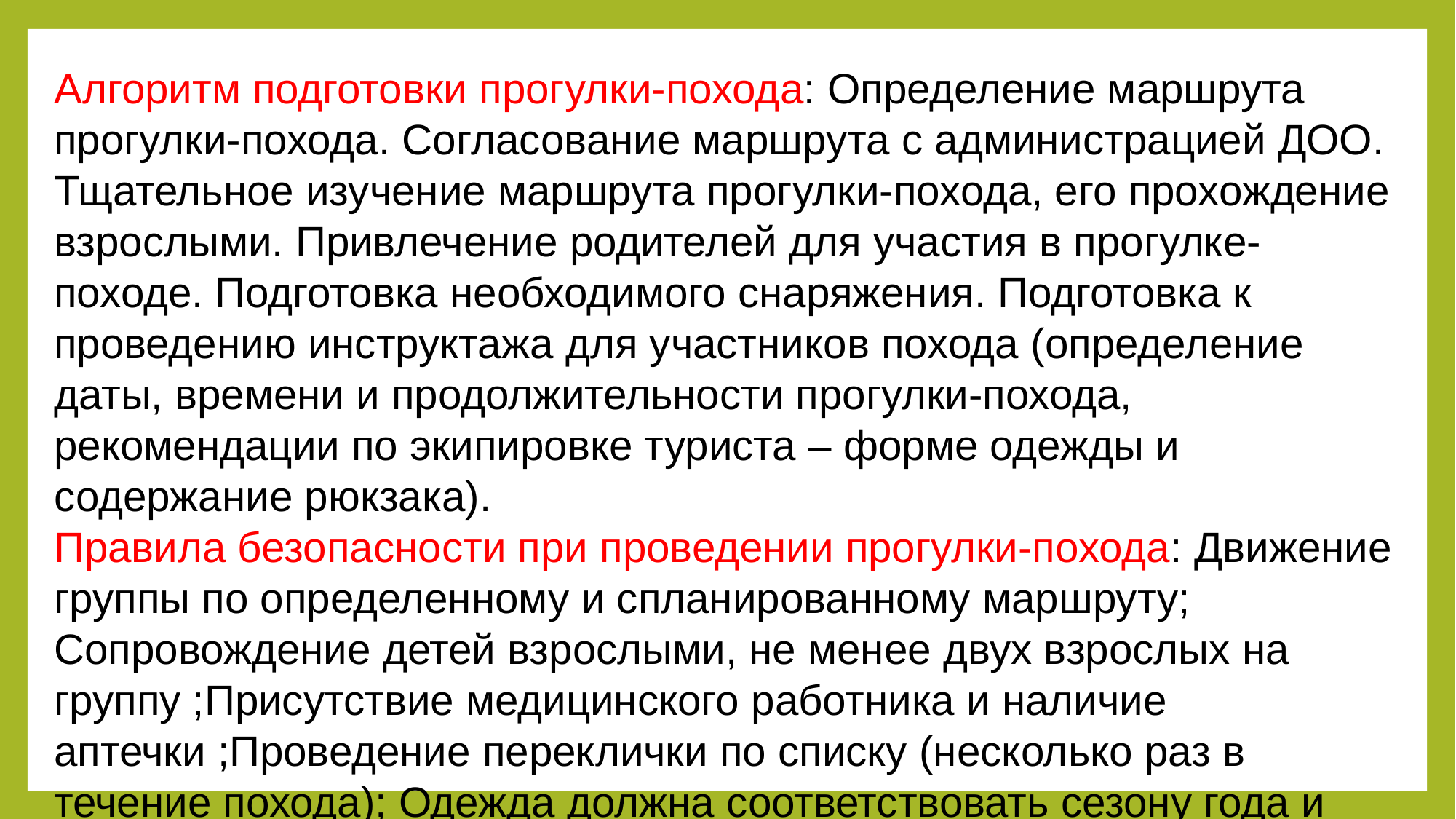

Алгоритм подготовки прогулки-похода: Определение маршрута прогулки-похода. Согласование маршрута с администрацией ДОО. Тщательное изучение маршрута прогулки-похода, его прохождение взрослыми. Привлечение родителей для участия в прогулке-походе. Подготовка необходимого снаряжения. Подготовка к проведению инструктажа для участников похода (определение даты, времени и продолжительности прогулки-похода, рекомендации по экипировке туриста – форме одежды и содержание рюкзака).
Правила безопасности при проведении прогулки-похода: Движение группы по определенному и спланированному маршруту; Сопровождение детей взрослыми, не менее двух взрослых на группу ;Присутствие медицинского работника и наличие аптечки ;Проведение переклички по списку (несколько раз в течение похода); Одежда должна соответствовать сезону года и состоянию погоды, головной убор обязателен; Соблюдение правил дорожного движения при переходе улиц и дорог; Соблюдение питьевого режима .